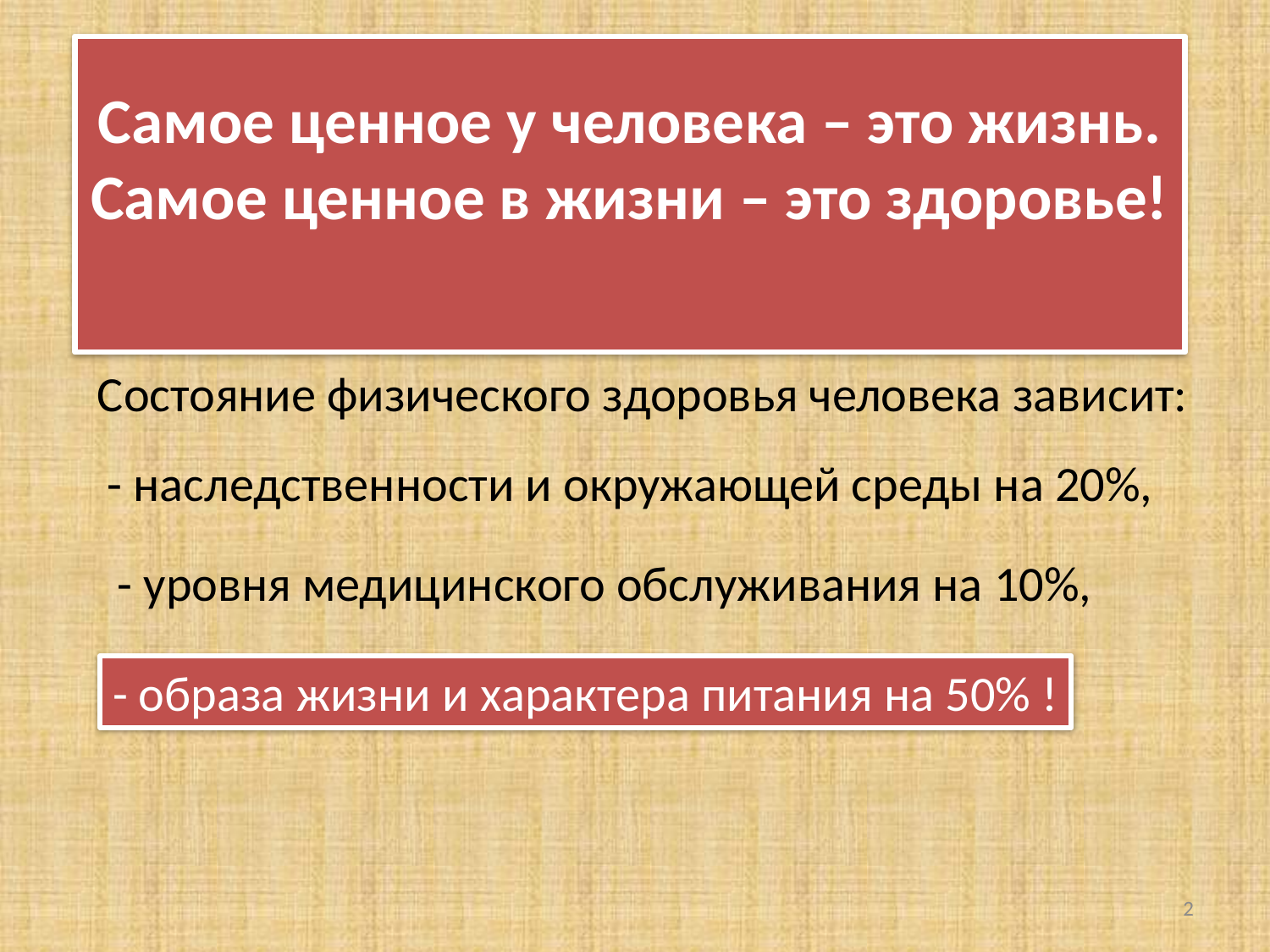

# Самое ценное у человека – это жизнь. Самое ценное в жизни – это здоровье!
Состояние физического здоровья человека зависит:
- наследственности и окружающей среды на 20%,
- уровня медицинского обслуживания на 10%,
- образа жизни и характера питания на 50% !
2